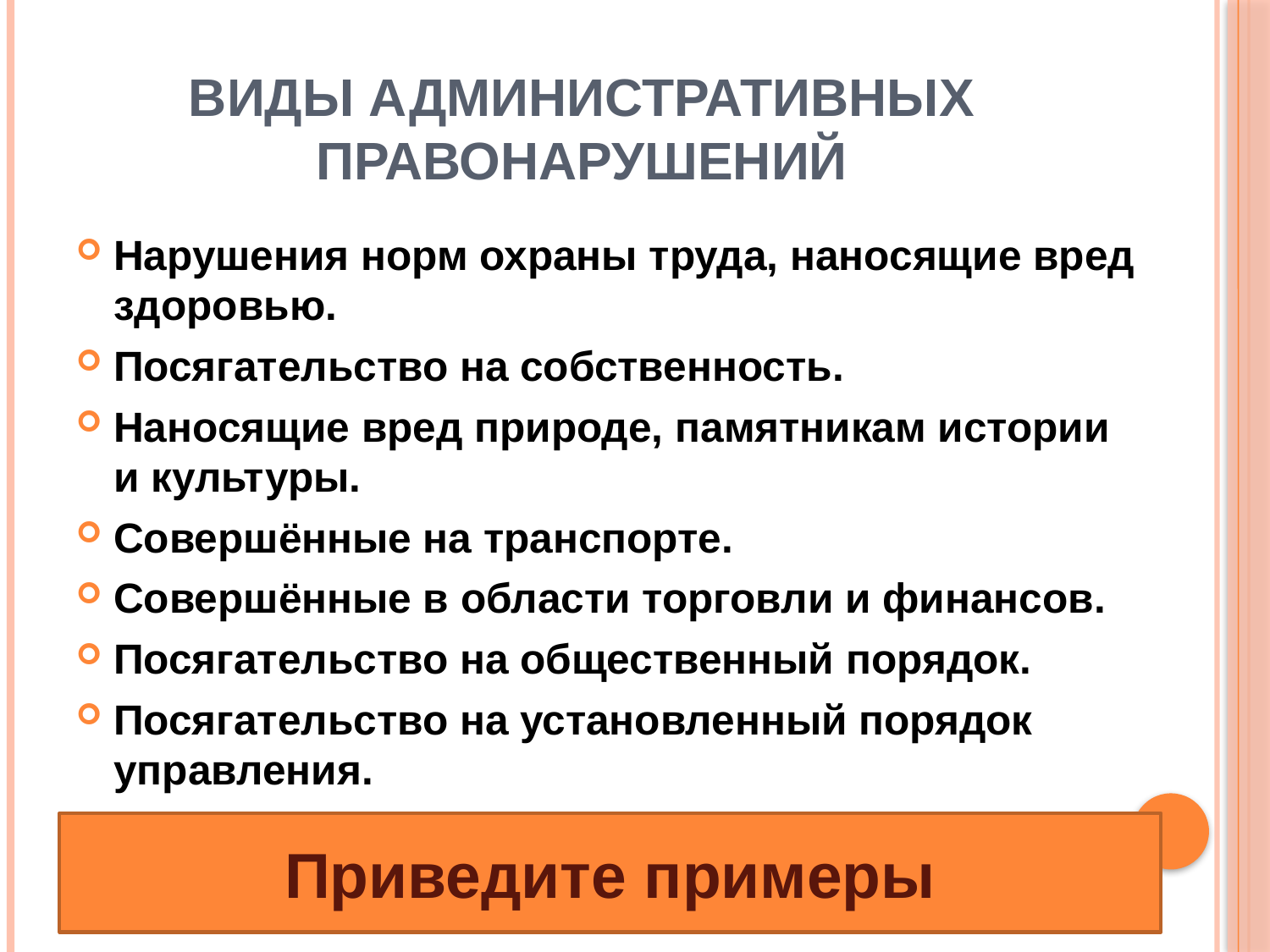

# Виды административных правонарушений
Нарушения норм охраны труда, наносящие вред здоровью.
Посягательство на собственность.
Наносящие вред природе, памятникам истории и культуры.
Совершённые на транспорте.
Совершённые в области торговли и финансов.
Посягательство на общественный порядок.
Посягательство на установленный порядок управления.
Приведите примеры